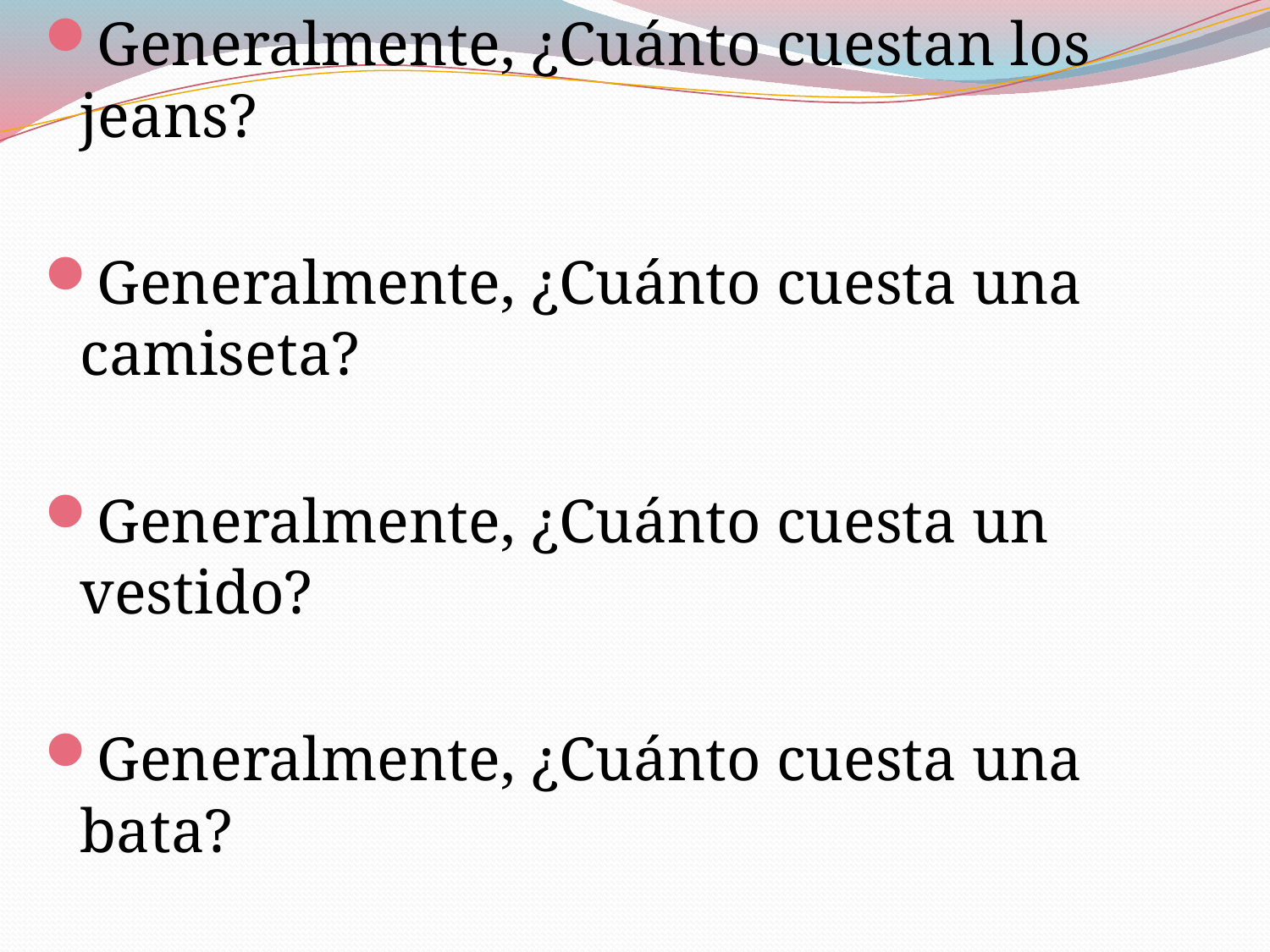

Generalmente, ¿Cuánto cuestan los jeans?

Generalmente, ¿Cuánto cuesta una camiseta?

Generalmente, ¿Cuánto cuesta un vestido?

Generalmente, ¿Cuánto cuesta una bata?

#